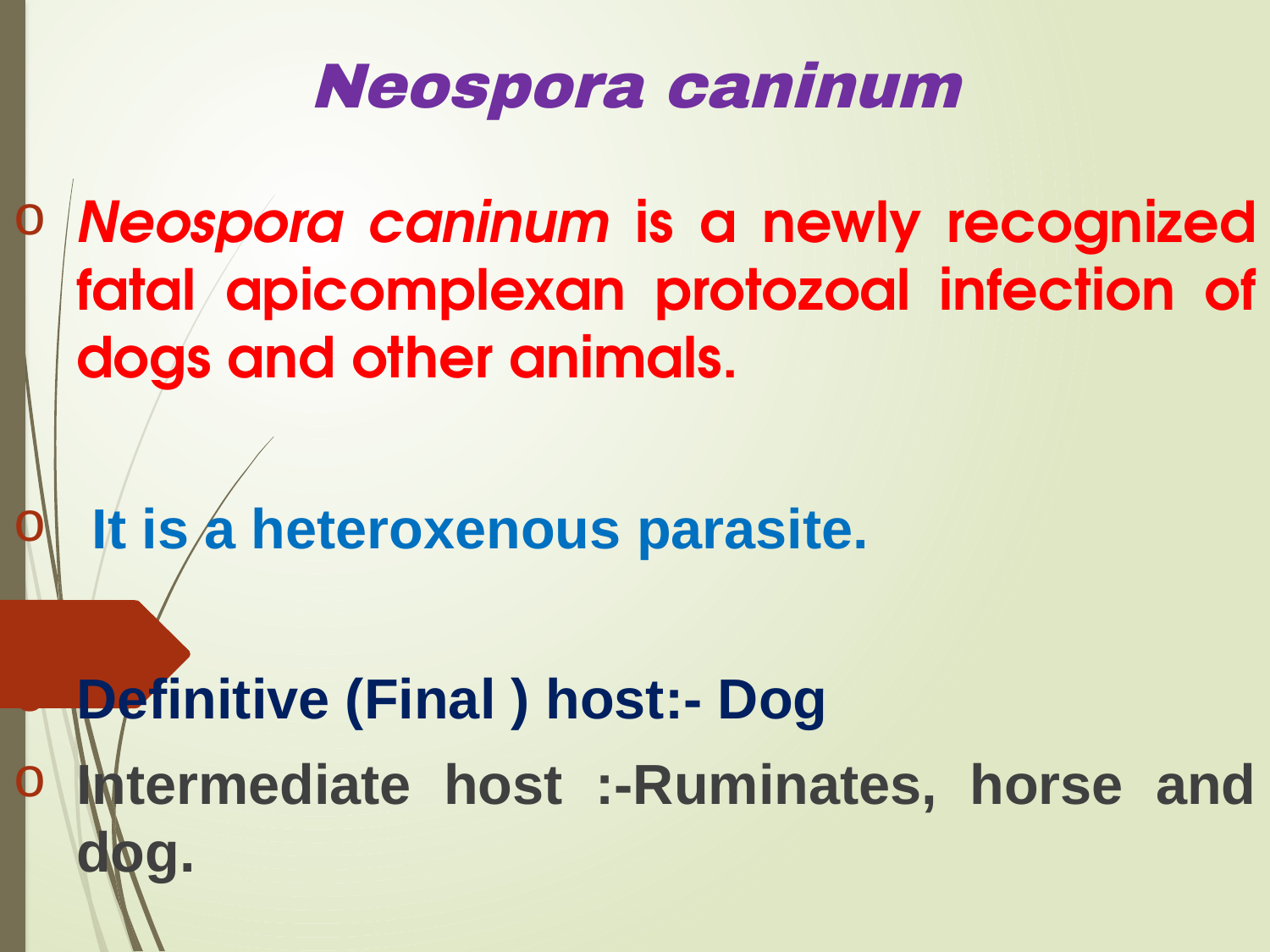

# Neospora caninum
Neospora caninum is a newly recognized fatal apicomplexan protozoal infection of dogs and other animals.

 It is a heteroxenous parasite.

Definitive (Final ) host:- Dog
Intermediate host :-Ruminates, horse and dog.

Location –